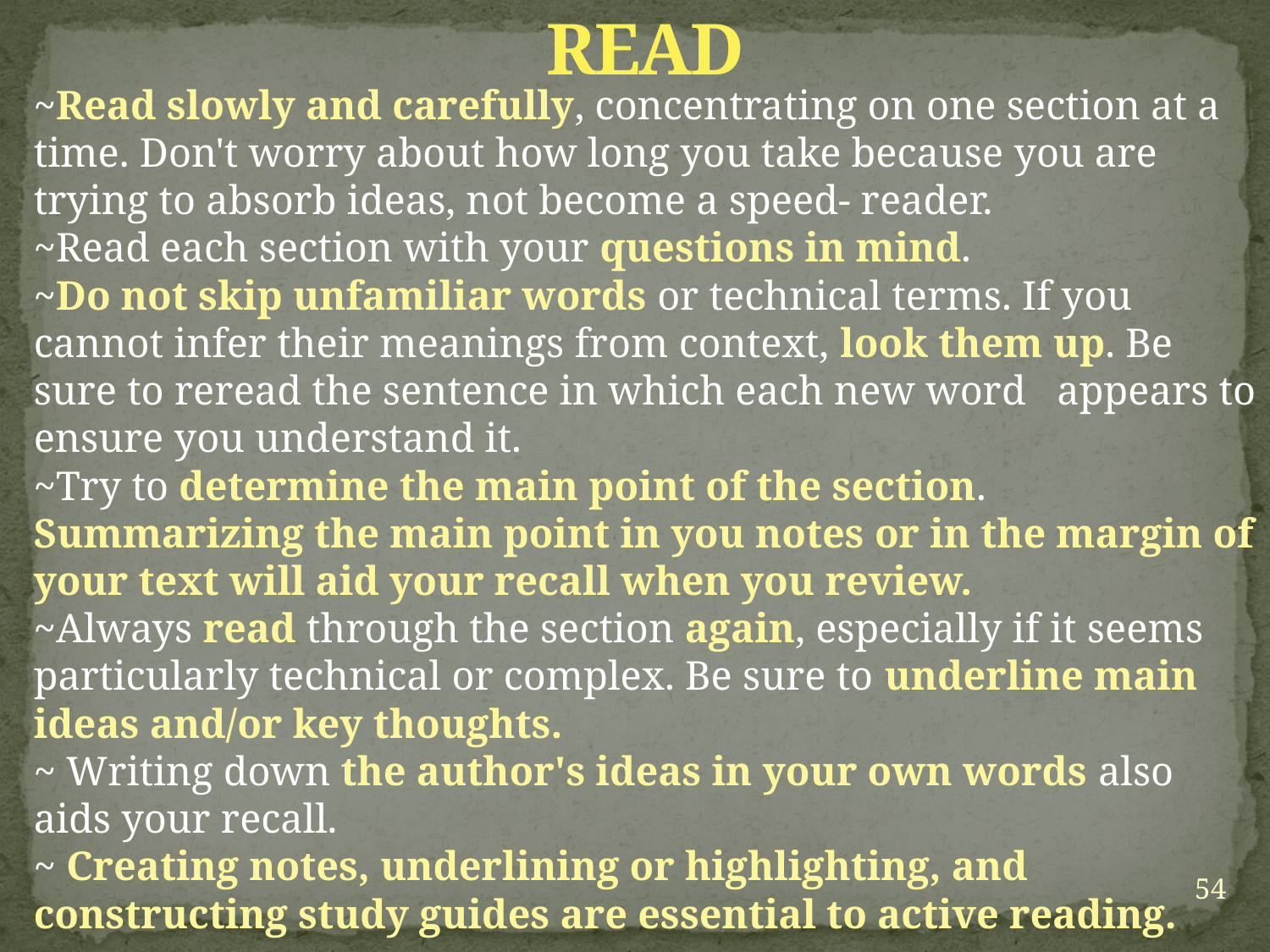

# READ

~Read slowly and carefully, concentrating on one section at a time. Don't worry about how long you take because you are trying to absorb ideas, not become a speed- reader.
~Read each section with your questions in mind.
~Do not skip unfamiliar words or technical terms. If you cannot infer their meanings from context, look them up. Be sure to reread the sentence in which each new word   appears to ensure you understand it.
~Try to determine the main point of the section. Summarizing the main point in you notes or in the margin of your text will aid your recall when you review.
~Always read through the section again, especially if it seems particularly technical or complex. Be sure to underline main ideas and/or key thoughts.
~ Writing down the author's ideas in your own words also aids your recall.
~ Creating notes, underlining or highlighting, and constructing study guides are essential to active reading.

54